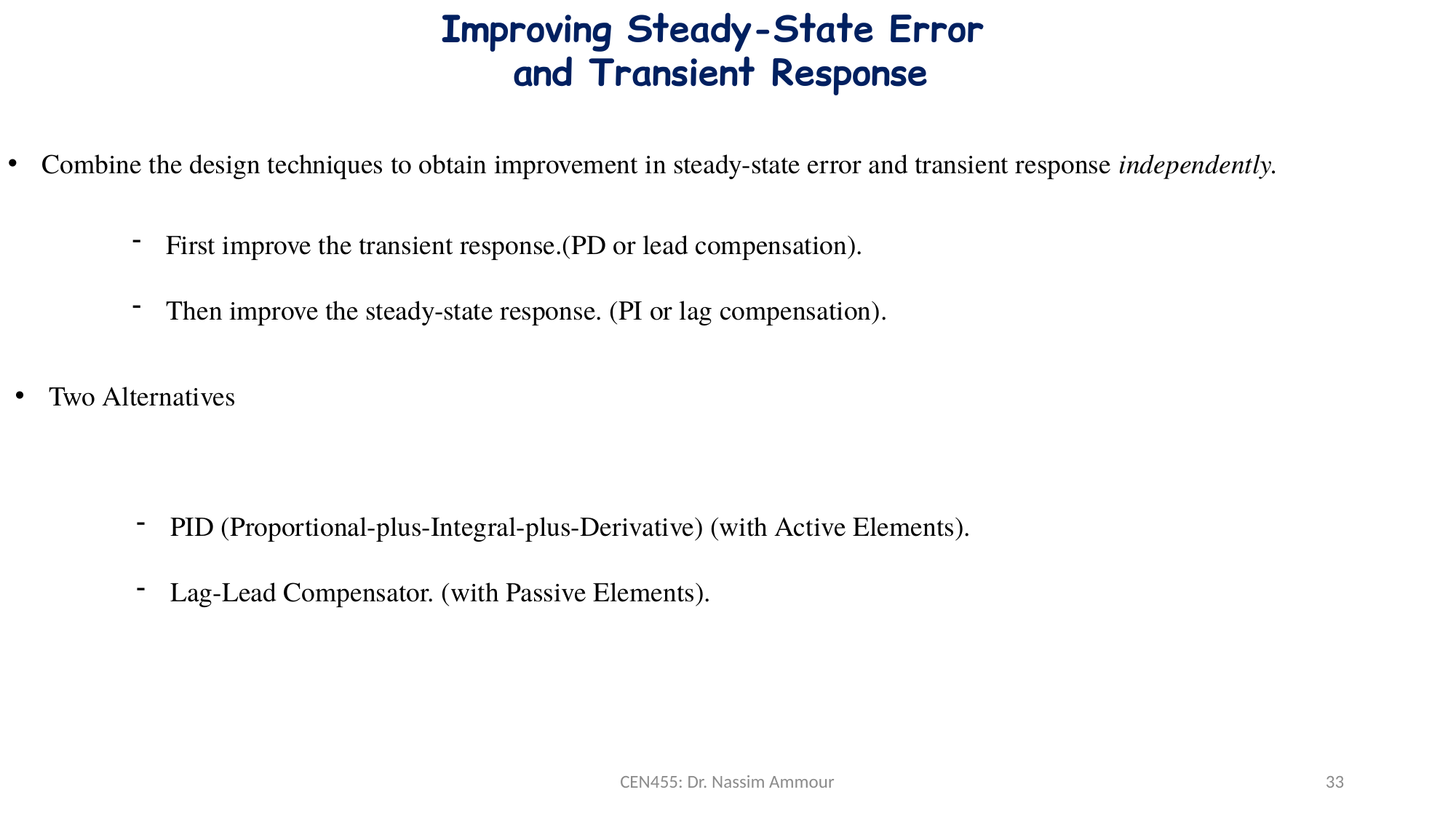

Improving Steady-State Error
and Transient Response
Combine the design techniques to obtain improvement in steady-state error and transient response independently.
First improve the transient response.(PD or lead compensation).

Then improve the steady-state response. (PI or lag compensation).
Two Alternatives
PID (Proportional-plus-Integral-plus-Derivative) (with Active Elements).

Lag-Lead Compensator. (with Passive Elements).
CEN455: Dr. Nassim Ammour
33